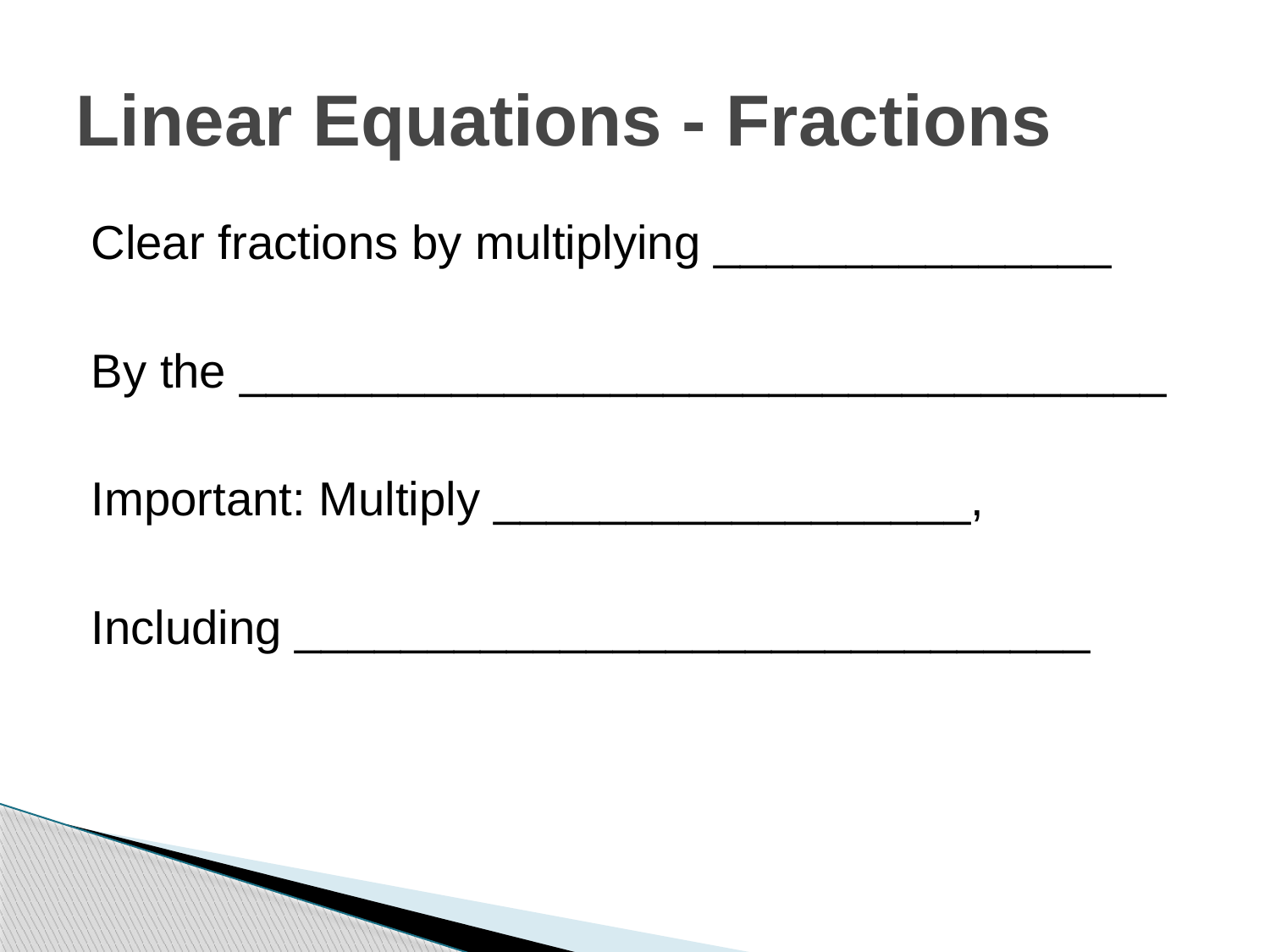

# Linear Equations - Fractions
Clear fractions by multiplying _______________

By the ___________________________________

Important: Multiply __________________,

Including ______________________________